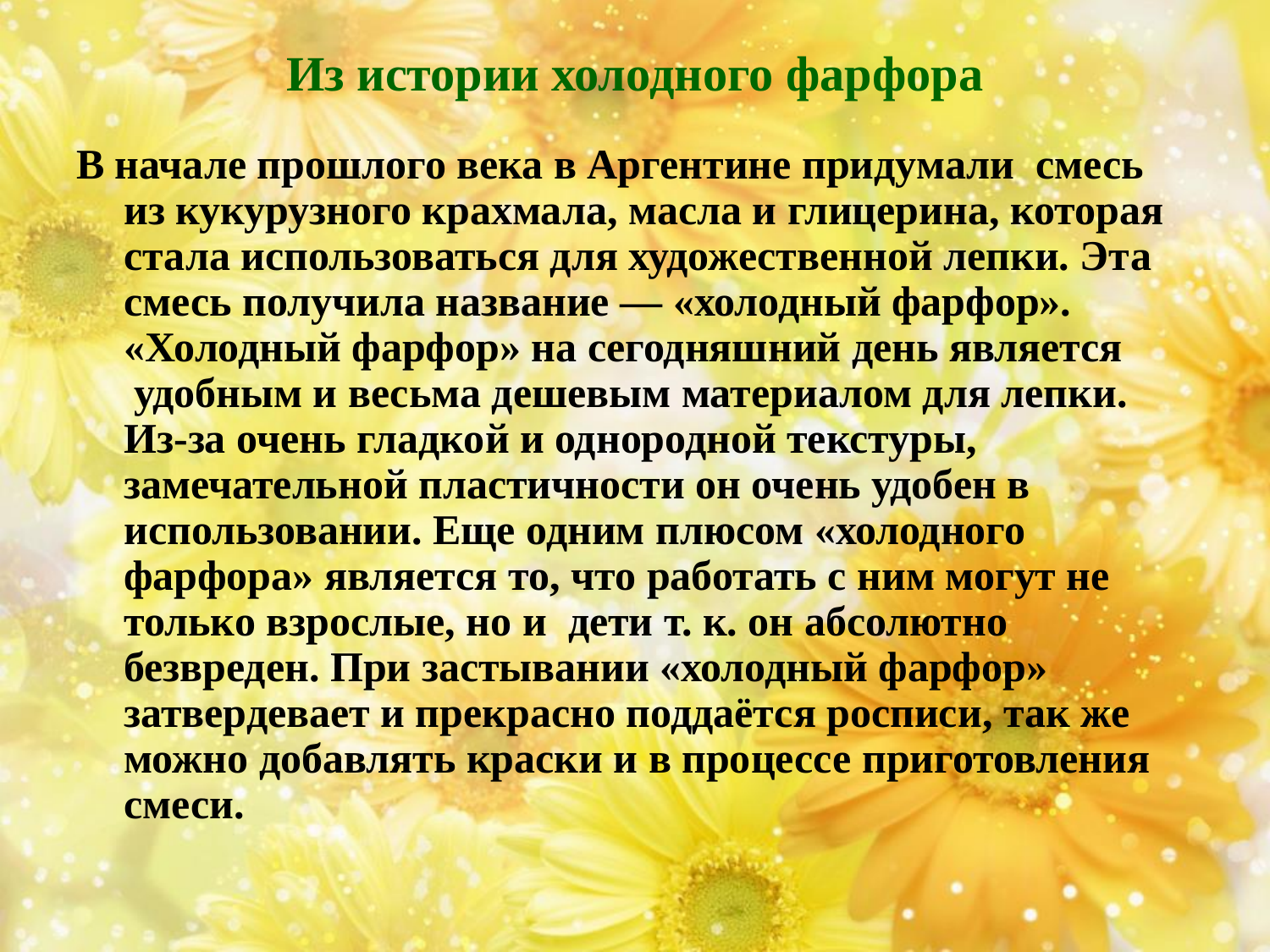

Из истории холодного фарфора
В начале прошлого века в Аргентине придумали  смесь из кукурузного крахмала, масла и глицерина, которая стала использоваться для художественной лепки. Эта смесь получила название — «холодный фарфор». «Холодный фарфор» на сегодняшний день является  удобным и весьма дешевым материалом для лепки. Из-за очень гладкой и однородной текстуры, замечательной пластичности он очень удобен в использовании. Еще одним плюсом «холодного фарфора» является то, что работать с ним могут не только взрослые, но и  дети т. к. он абсолютно безвреден. При застывании «холодный фарфор» затвердевает и прекрасно поддаётся росписи, так же можно добавлять краски и в процессе приготовления смеси.